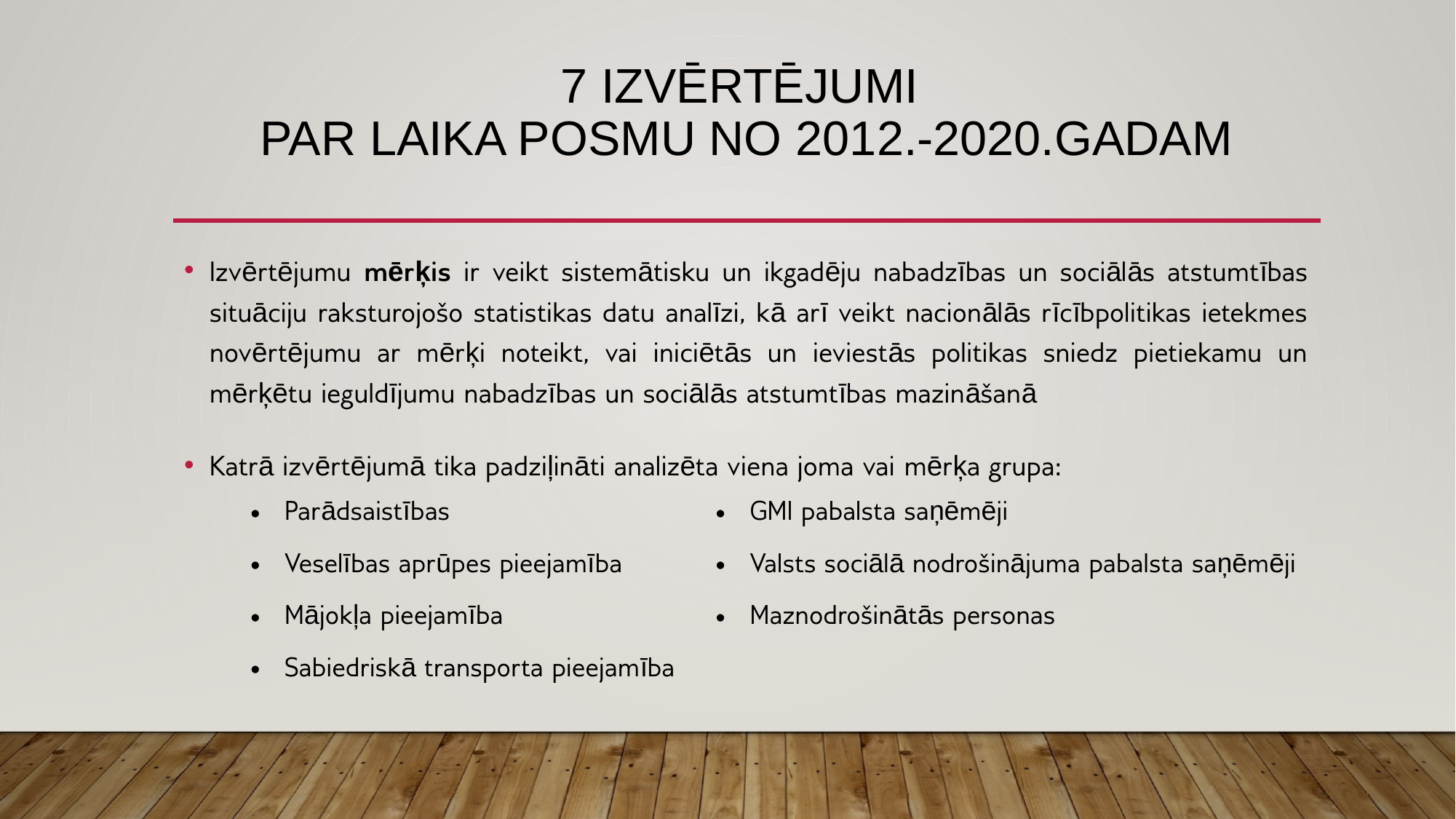

# 7 izvērtējumi par laika posmu no 2012.-2020.gadam
Izvērtējumu mērķis ir veikt sistemātisku un ikgadēju nabadzības un sociālās atstumtības situāciju raksturojošo statistikas datu analīzi, kā arī veikt nacionālās rīcībpolitikas ietekmes novērtējumu ar mērķi noteikt, vai iniciētās un ieviestās politikas sniedz pietiekamu un mērķētu ieguldījumu nabadzības un sociālās atstumtības mazināšanā

Katrā izvērtējumā tika padziļināti analizēta viena joma vai mērķa grupa:
| Parādsaistības | GMI pabalsta saņēmēji |
| --- | --- |
| Veselības aprūpes pieejamība | Valsts sociālā nodrošinājuma pabalsta saņēmēji |
| Mājokļa pieejamība | Maznodrošinātās personas |
| Sabiedriskā transporta pieejamība |  |